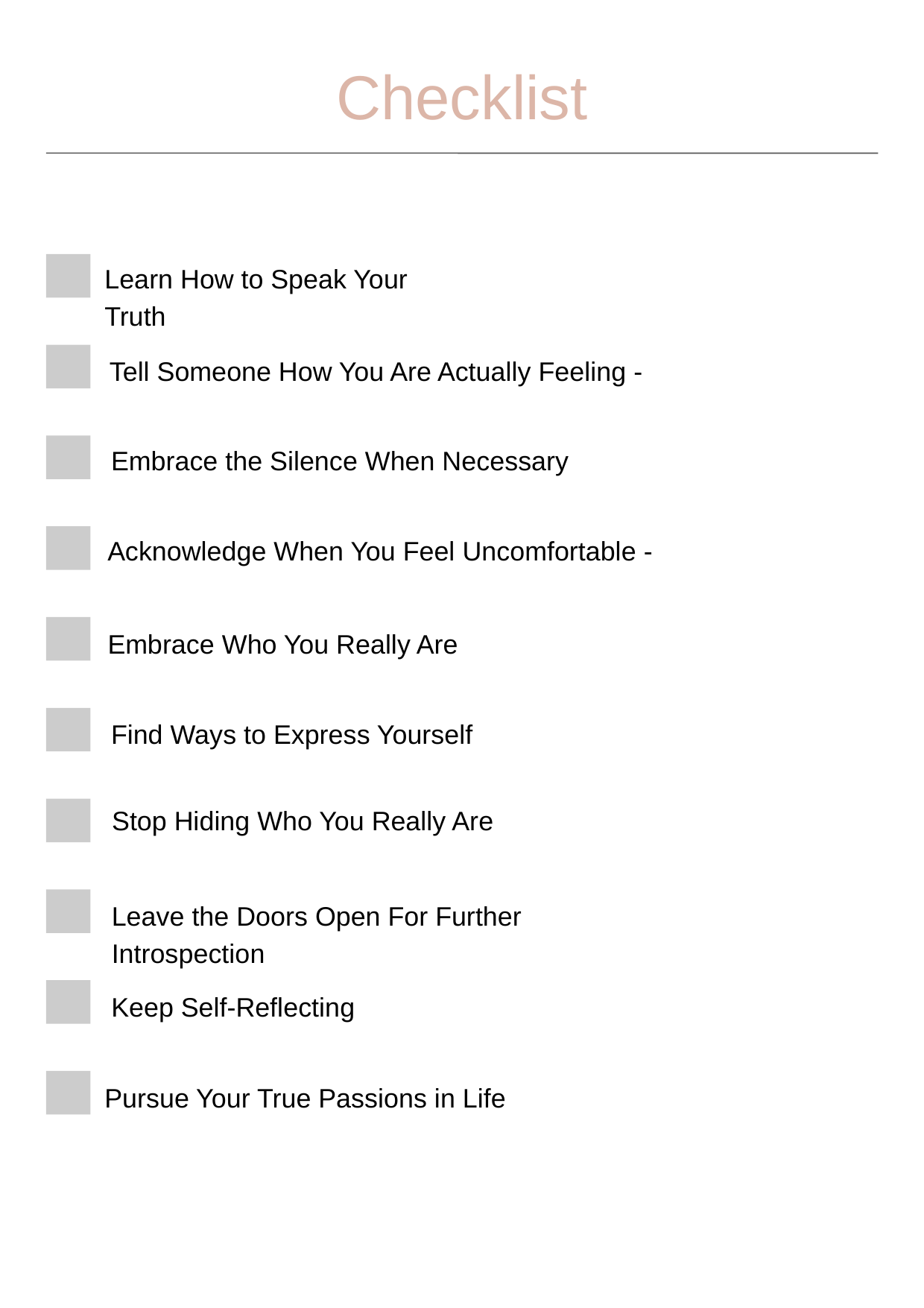

Checklist

Learn How to Speak Your Truth

Tell Someone How You Are Actually Feeling -

Embrace the Silence When Necessary

Acknowledge When You Feel Uncomfortable -

Embrace Who You Really Are

Find Ways to Express Yourself
Stop Hiding Who You Really Are

Leave the Doors Open For Further Introspection

Keep Self-Reflecting

Pursue Your True Passions in Life